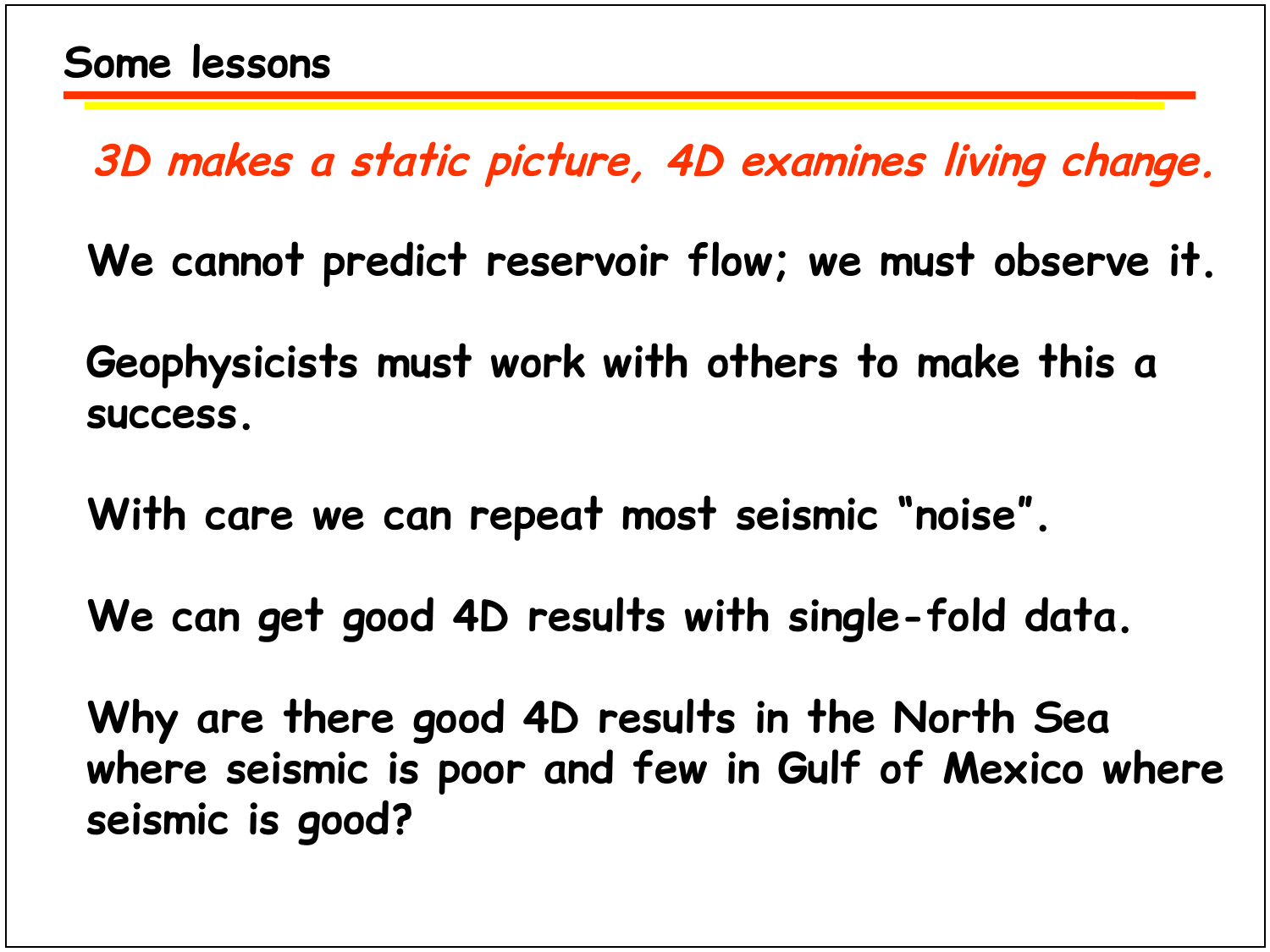

Some lessons
3D makes a static picture, 4D examines living change.
We cannot predict reservoir flow; we must observe it.

Geophysicists must work with others to make this a success.

With care we can repeat most seismic “noise”.

We can get good 4D results with single-fold data.

Why are there good 4D results in the North Sea where seismic is poor and few in Gulf of Mexico where seismic is good?